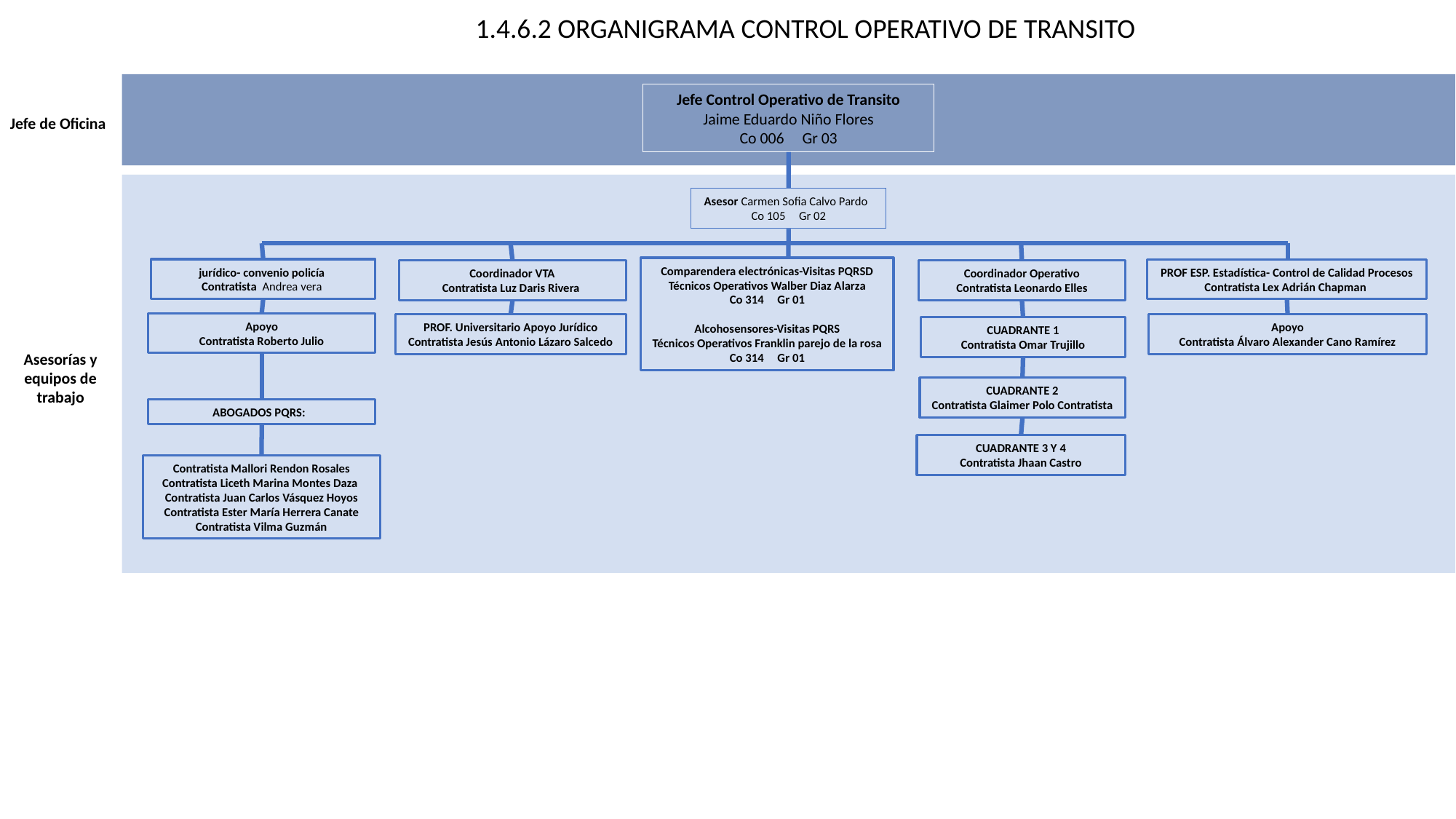

1.4.6.2 ORGANIGRAMA CONTROL OPERATIVO DE TRANSITO

Jefe Control Operativo de Transito
 Jaime Eduardo Niño Flores
Co 006     Gr 03
Jefe de Oficina

Asesor Carmen Sofia Calvo Pardo
Co 105     Gr 02
Comparendera electrónicas-Visitas PQRSD
Técnicos Operativos Walber Diaz Alarza
Co 314     Gr 01

Alcohosensores-Visitas PQRS
Técnicos Operativos Franklin parejo de la rosa
Co 314     Gr 01
jurídico- convenio policía
Contratista  Andrea vera
PROF ESP. Estadística- Control de Calidad Procesos
Contratista Lex Adrián Chapman
Coordinador VTA
Contratista Luz Daris Rivera
Coordinador Operativo
Contratista Leonardo Elles
Apoyo
Contratista Roberto Julio
PROF. Universitario Apoyo Jurídico
Contratista Jesús Antonio Lázaro Salcedo
Apoyo
Contratista Álvaro Alexander Cano Ramírez
CUADRANTE 1
Contratista Omar Trujillo
Asesorías y equipos de trabajo
CUADRANTE 2
Contratista Glaimer Polo Contratista
ABOGADOS PQRS:
CUADRANTE 3 Y 4
Contratista Jhaan Castro
Contratista Mallori Rendon Rosales
Contratista Liceth Marina Montes Daza
Contratista Juan Carlos Vásquez Hoyos
Contratista Ester María Herrera Canate
Contratista Vilma Guzmán